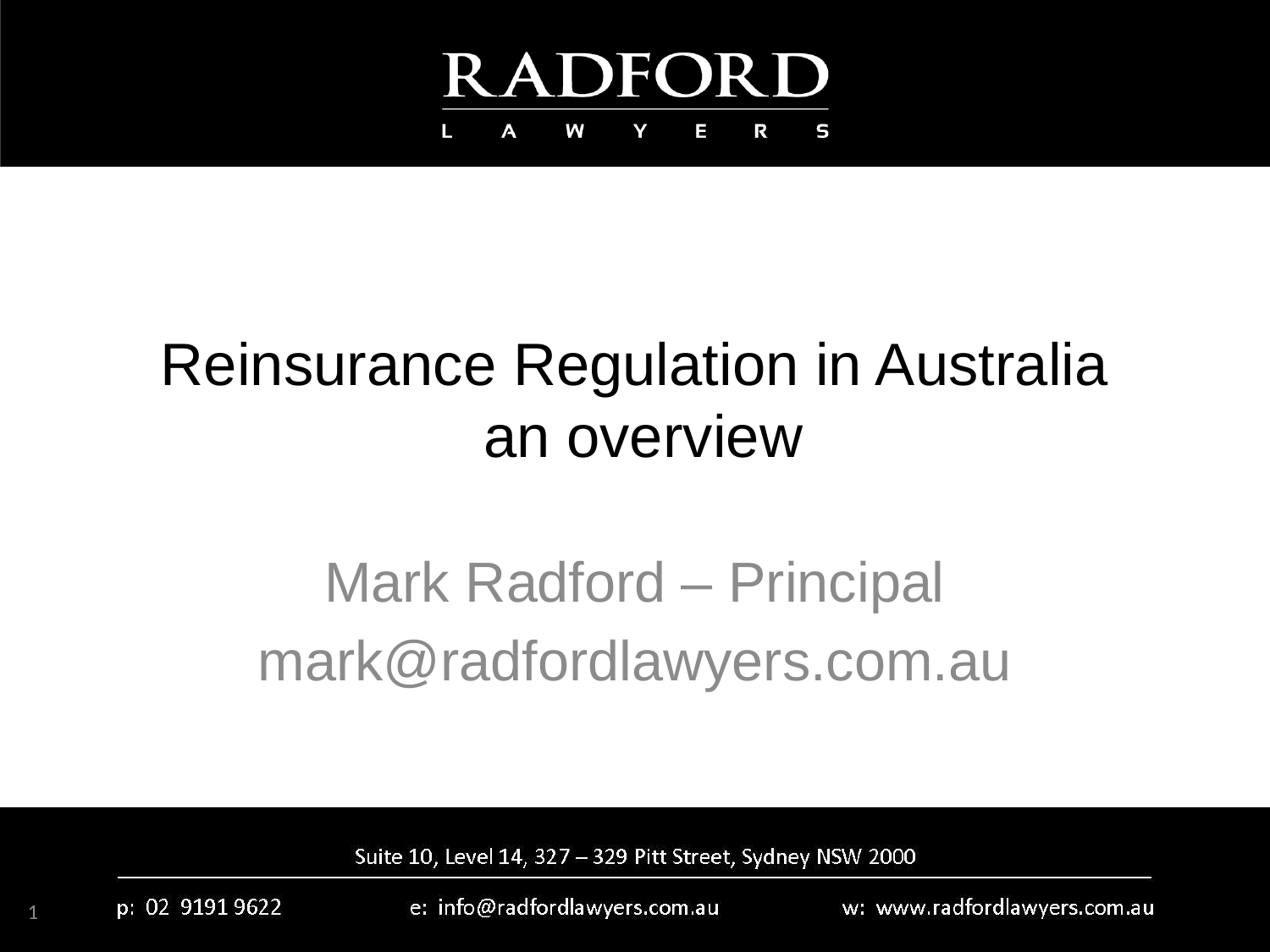

# Reinsurance Regulation in Australia an overview
Mark Radford – Principal
mark@radfordlawyers.com.au
1